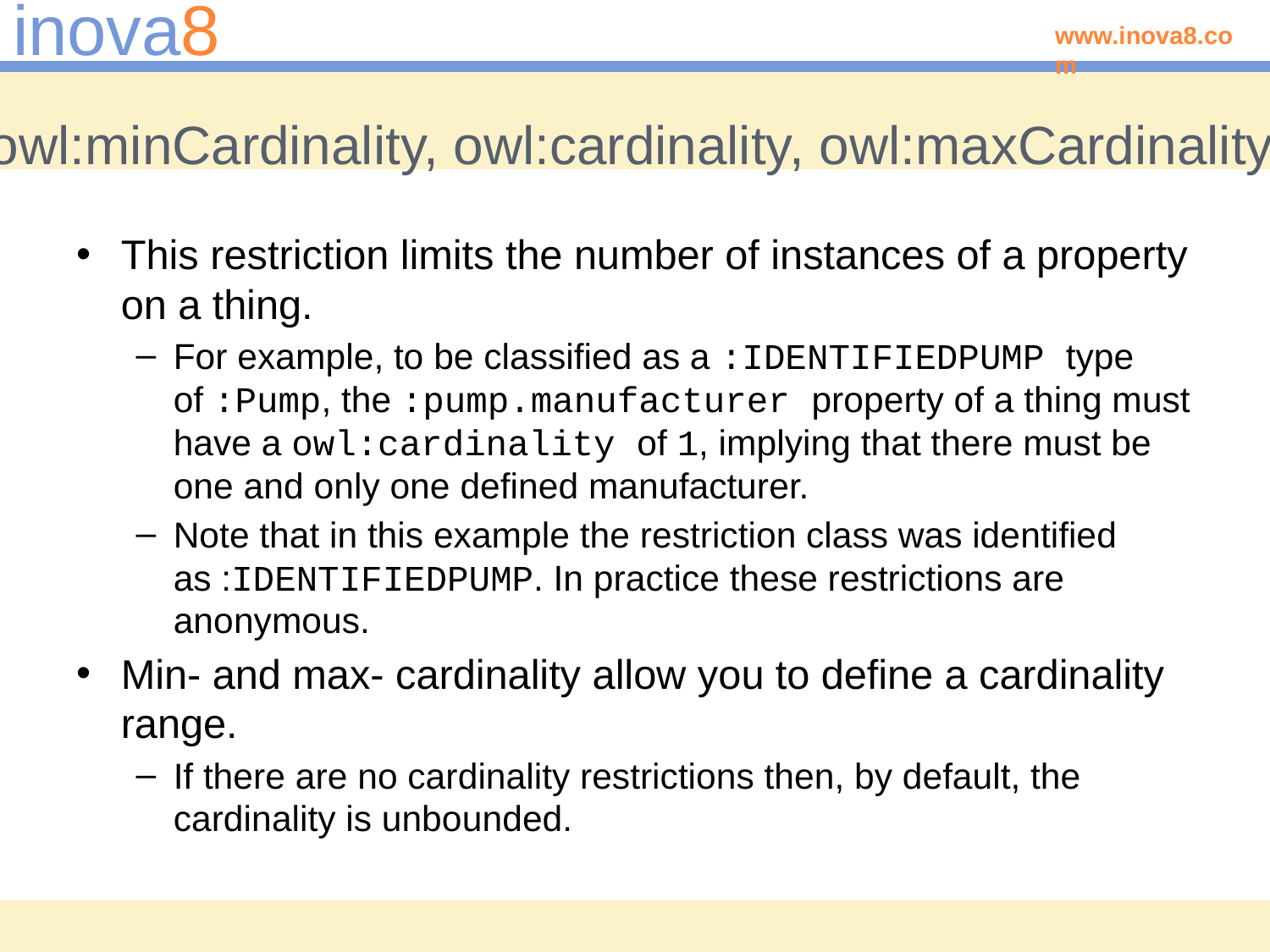

# owl:minCardinality, owl:cardinality, owl:maxCardinality
This restriction limits the number of instances of a property on a thing.
For example, to be classified as a :IDENTIFIEDPUMP type of :Pump, the :pump.manufacturer property of a thing must have a owl:cardinality of 1, implying that there must be one and only one defined manufacturer.
Note that in this example the restriction class was identified as :IDENTIFIEDPUMP. In practice these restrictions are anonymous.
Min- and max- cardinality allow you to define a cardinality range.
If there are no cardinality restrictions then, by default, the cardinality is unbounded.